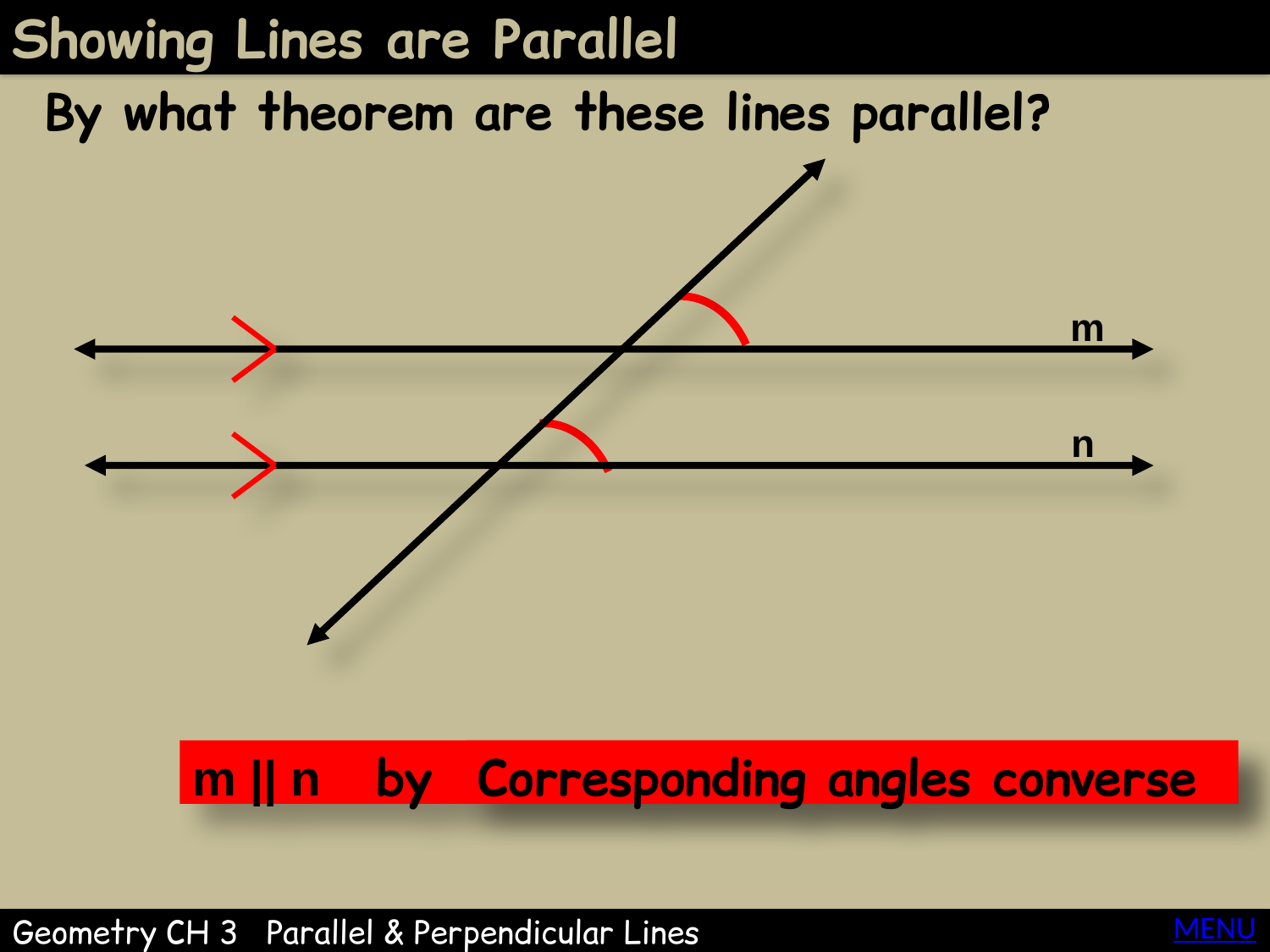

Showing Lines are Parallel
By what theorem are these lines parallel?

m

n

m || n    by
Corresponding angles converse
MENU
Geometry CH 3	Parallel & Perpendicular Lines